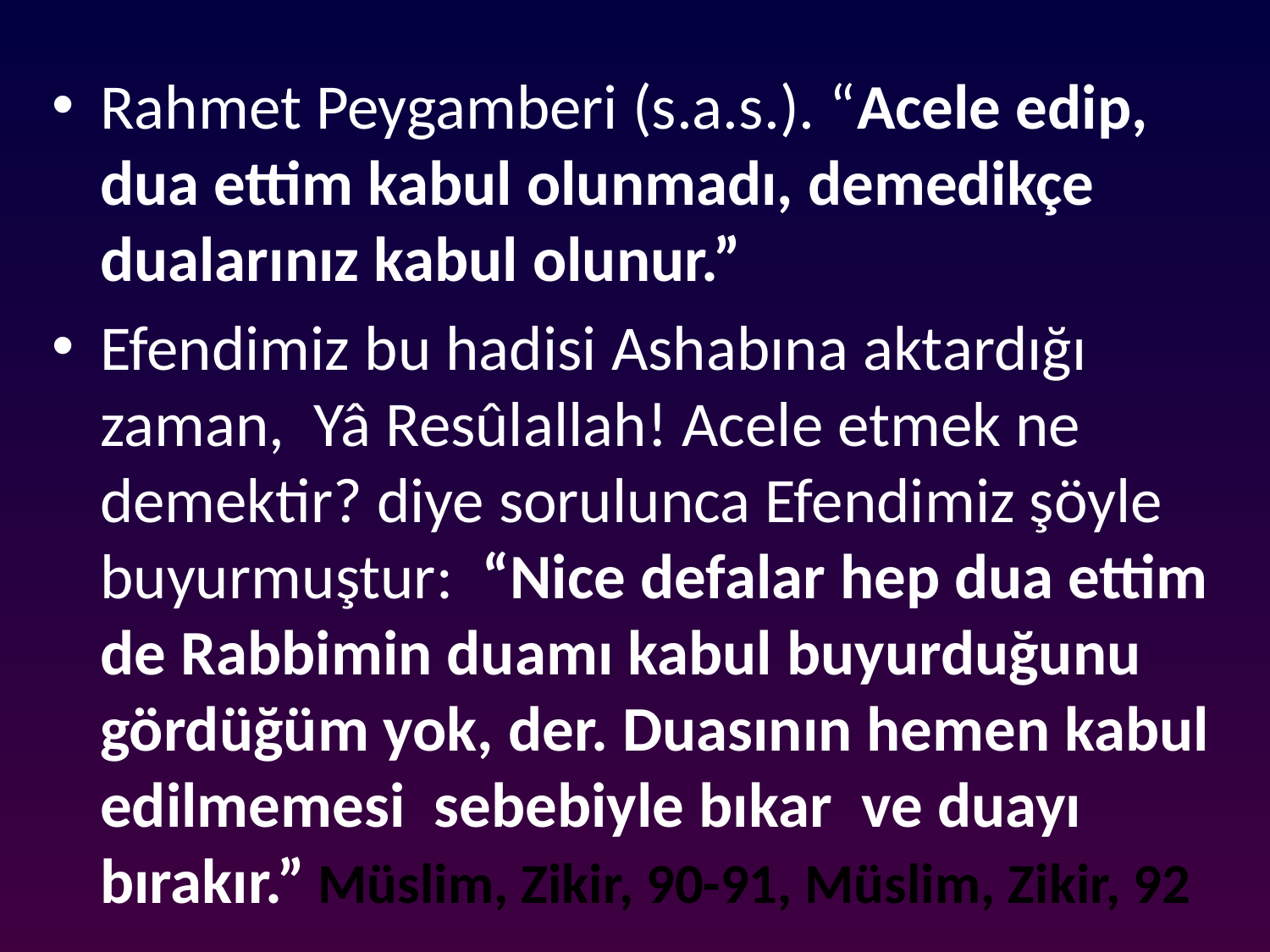

Rahmet Peygamberi (s.a.s.). “Acele edip, dua ettim kabul olunmadı, demedikçe dualarınız kabul olunur.”
Efendimiz bu hadisi Ashabına aktardığı zaman,  Yâ Resûlallah! Acele etmek ne demektir? diye sorulunca Efendimiz şöyle buyurmuştur:  “Nice defalar hep dua ettim de Rabbimin duamı kabul buyurduğunu gördüğüm yok, der. Duasının hemen kabul edilmemesi  sebebiyle bıkar  ve duayı bırakır.” Müslim, Zikir, 90-91, Müslim, Zikir, 92